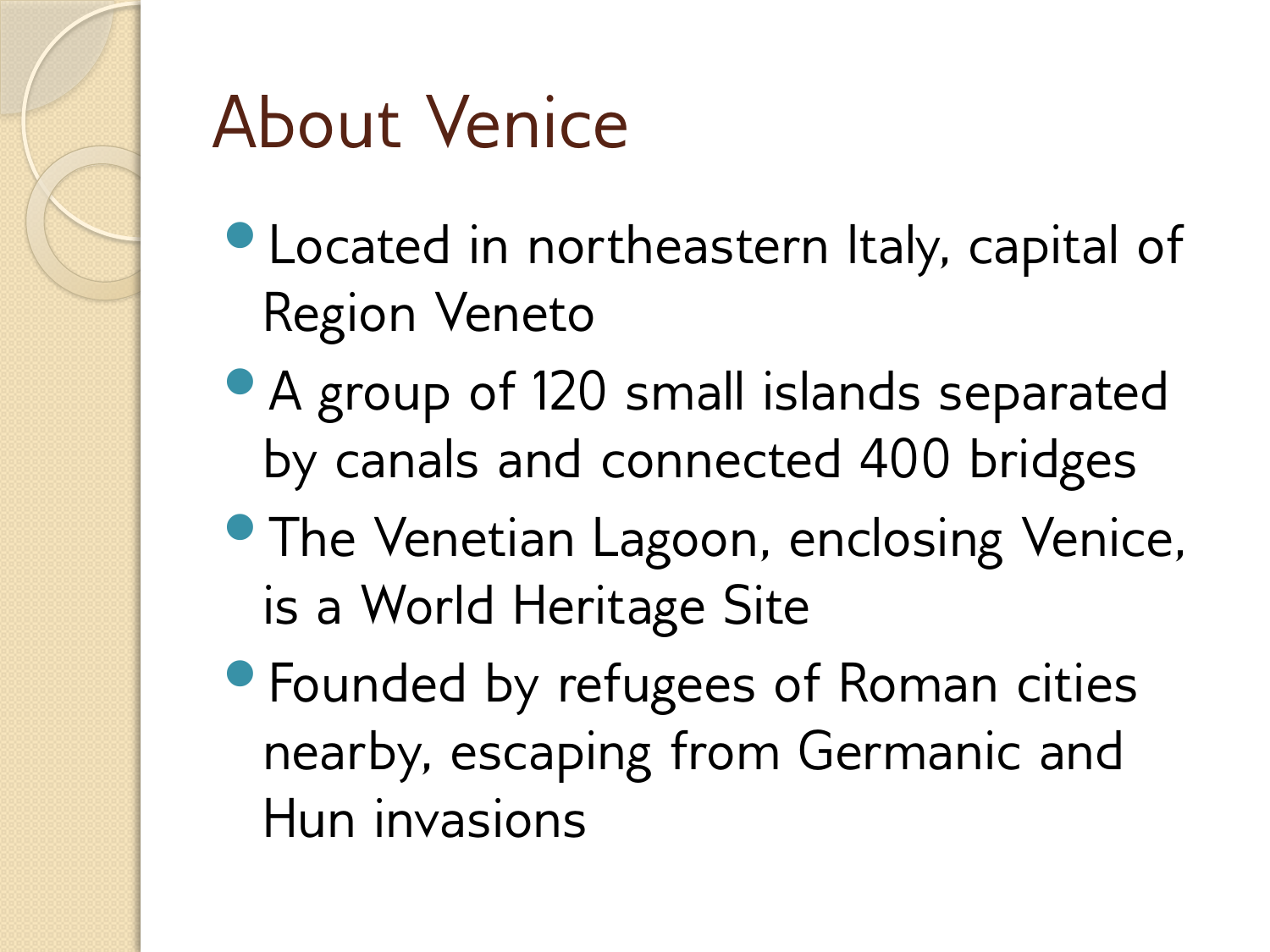

# About Venice
Located in northeastern Italy, capital of Region Veneto
A group of 120 small islands separated by canals and connected 400 bridges
The Venetian Lagoon, enclosing Venice, is a World Heritage Site
Founded by refugees of Roman cities nearby, escaping from Germanic and Hun invasions